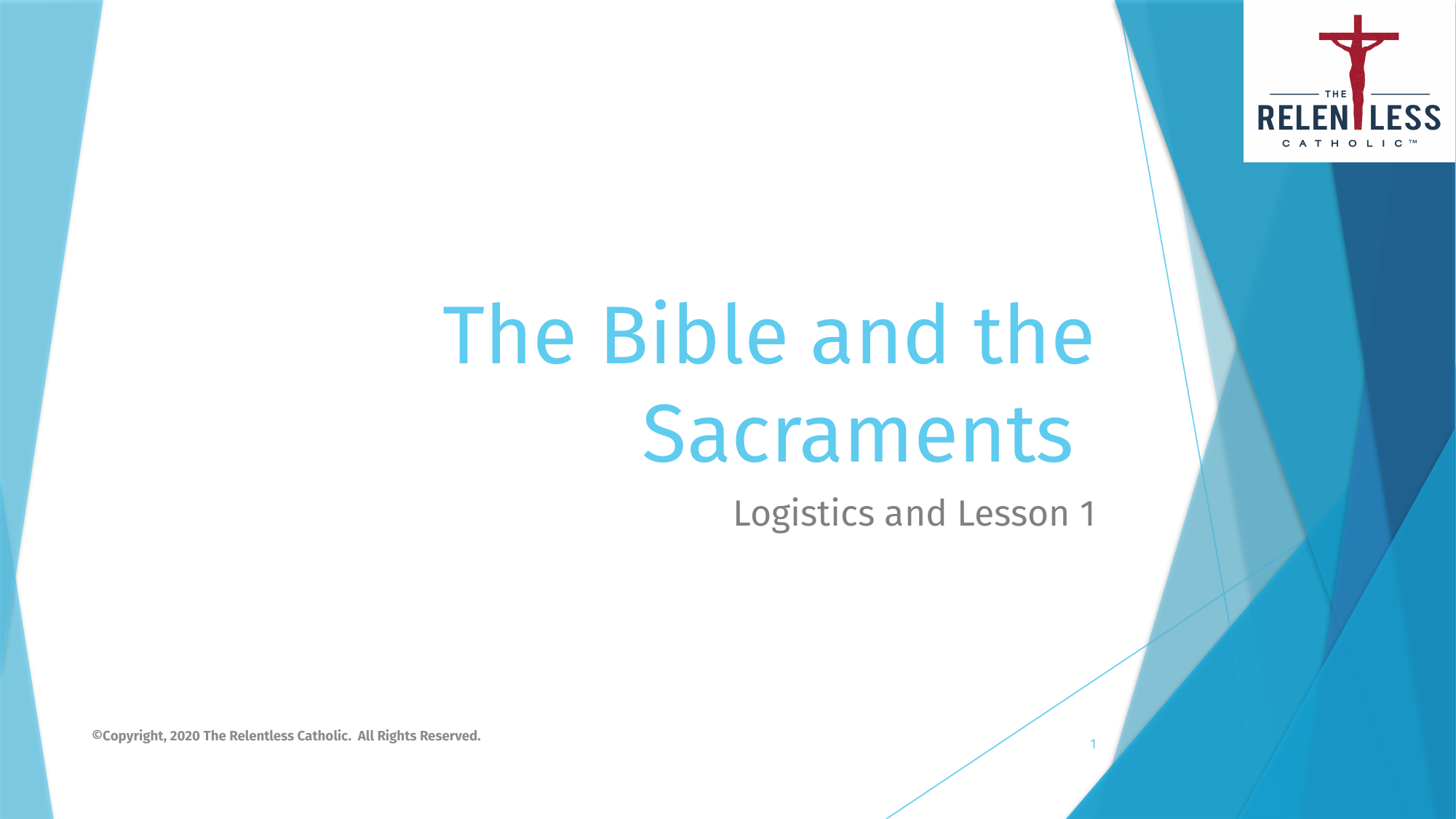

# The Bible and the Sacraments
Logistics and Lesson 1
©Copyright, 2020 The Relentless Catholic.  All Rights Reserved.

1